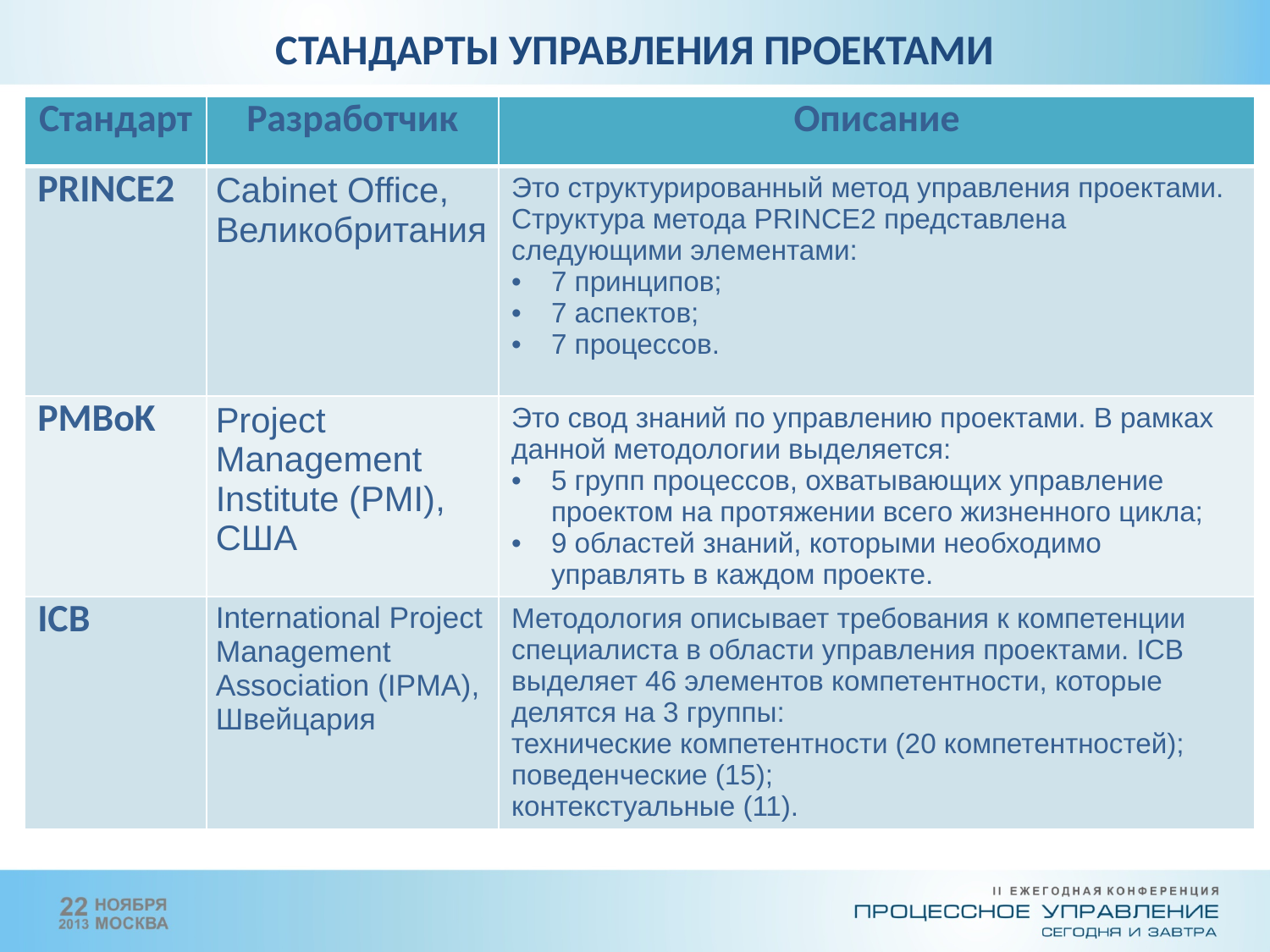

СТАНДАРТЫ УПРАВЛЕНИЯ ПРОЕКТАМИ
| Стандарт | Разработчик | Описание |
| --- | --- | --- |
| PRINCE2 | Cabinet Office, Великобритания | Это структурированный метод управления проектами. Структура метода PRINCE2 представлена следующими элементами: 7 принципов; 7 аспектов; 7 процессов. |
| PMBoK | Project Management Institute (PMI), США | Это свод знаний по управлению проектами. В рамках данной методологии выделяется: 5 групп процессов, охватывающих управление проектом на протяжении всего жизненного цикла; 9 областей знаний, которыми необходимо управлять в каждом проекте. |
| ICB | International Project Management Association (IPMA), Швейцария | Методология описывает требования к компетенции специалиста в области управления проектами. ICB выделяет 46 элементов компетентности, которые делятся на 3 группы: технические компетентности (20 компетентностей); поведенческие (15); контекстуальные (11). |